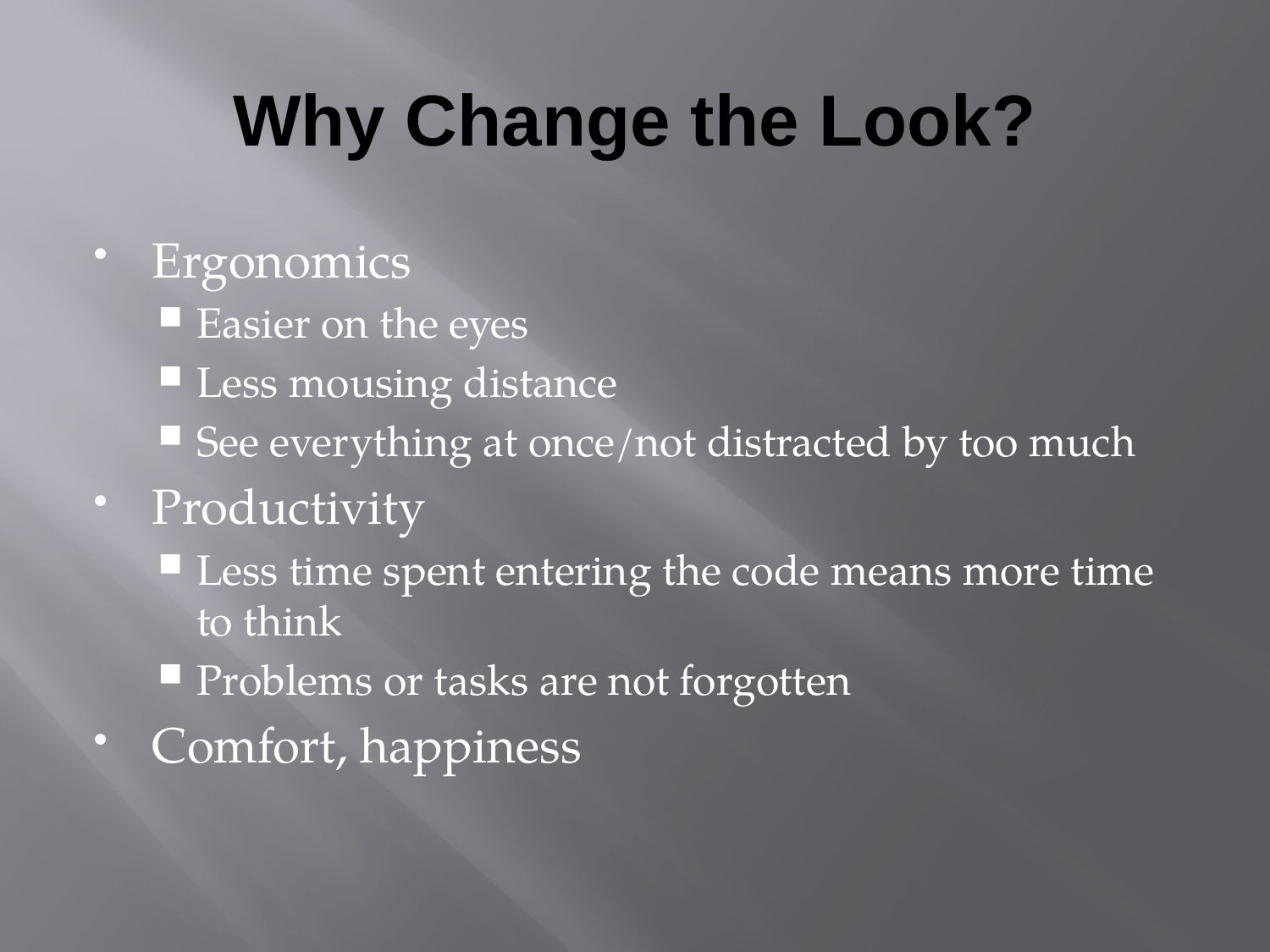

# Why Change the Look?
Ergonomics
Easier on the eyes
Less mousing distance
See everything at once/not distracted by too much
Productivity
Less time spent entering the code means more time to think
Problems or tasks are not forgotten
Comfort, happiness